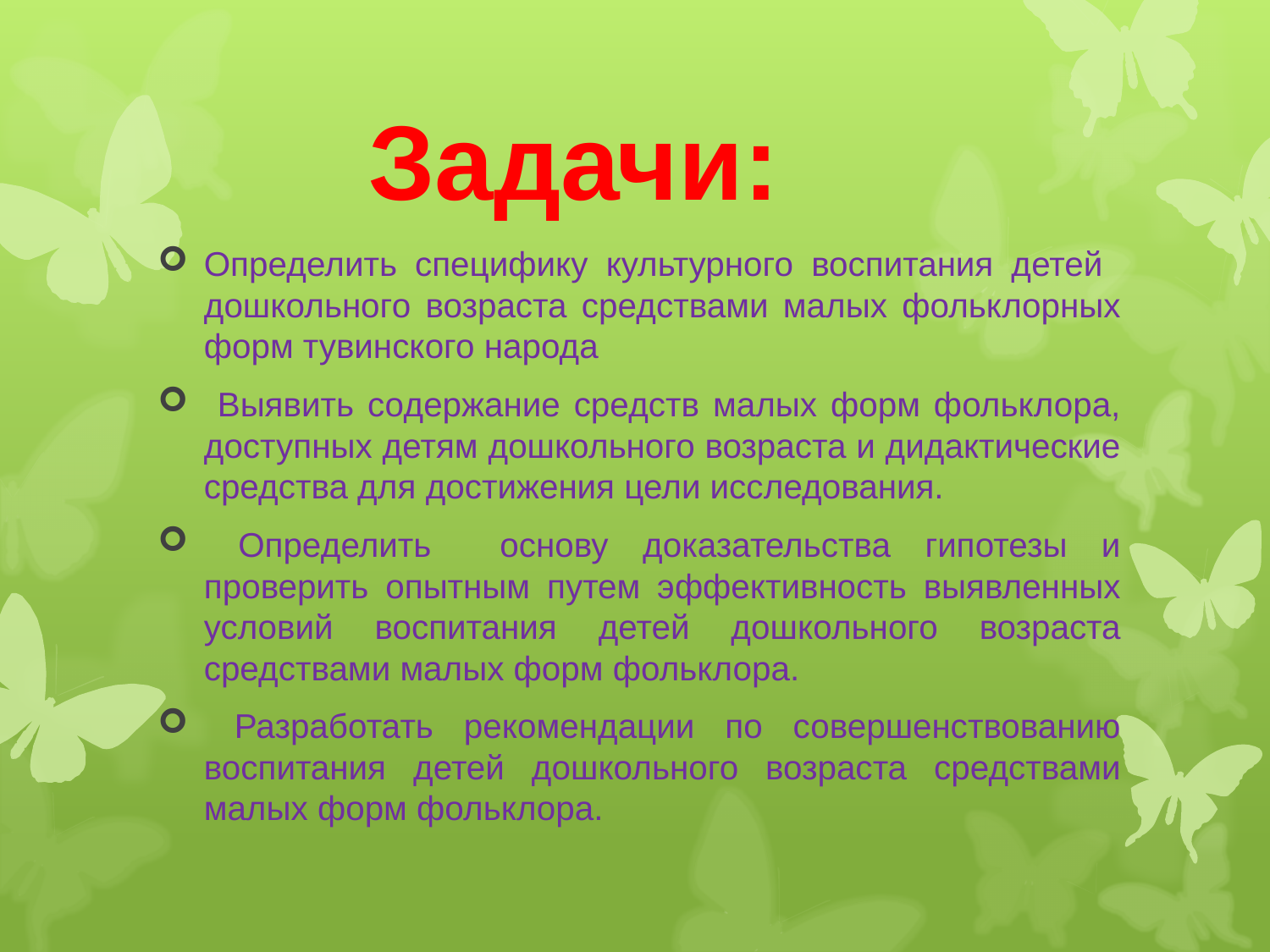

# Задачи:
Определить специфику культурного воспитания детей  дошкольного возраста средствами малых фольклорных форм тувинского народа
 Выявить содержание средств малых форм фольклора, доступных детям дошкольного возраста и дидактические средства для достижения цели исследования.
 Определить  основу доказательства гипотезы и проверить опытным путем эффективность выявленных условий воспитания детей дошкольного возраста средствами малых форм фольклора.
 Разработать рекомендации по совершенствованию воспитания детей дошкольного возраста средствами малых форм фольклора.